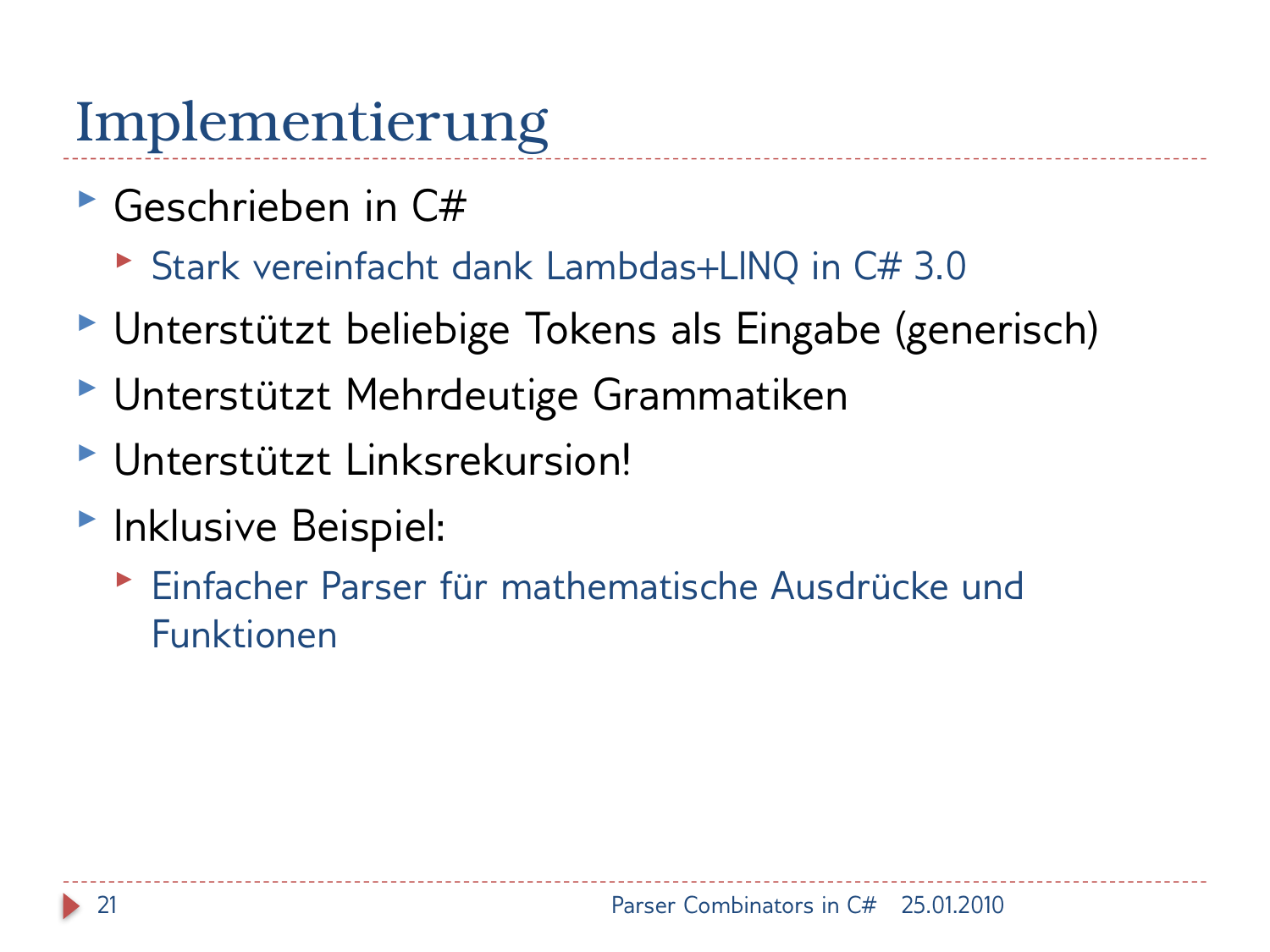

# Implementierung
Geschrieben in C#
Stark vereinfacht dank Lambdas+LINQ in C# 3.0
Unterstützt beliebige Tokens als Eingabe (generisch)
Unterstützt Mehrdeutige Grammatiken
Unterstützt Linksrekursion!
Inklusive Beispiel:
Einfacher Parser für mathematische Ausdrücke und Funktionen
21
Parser Combinators in C#
25.01.2010